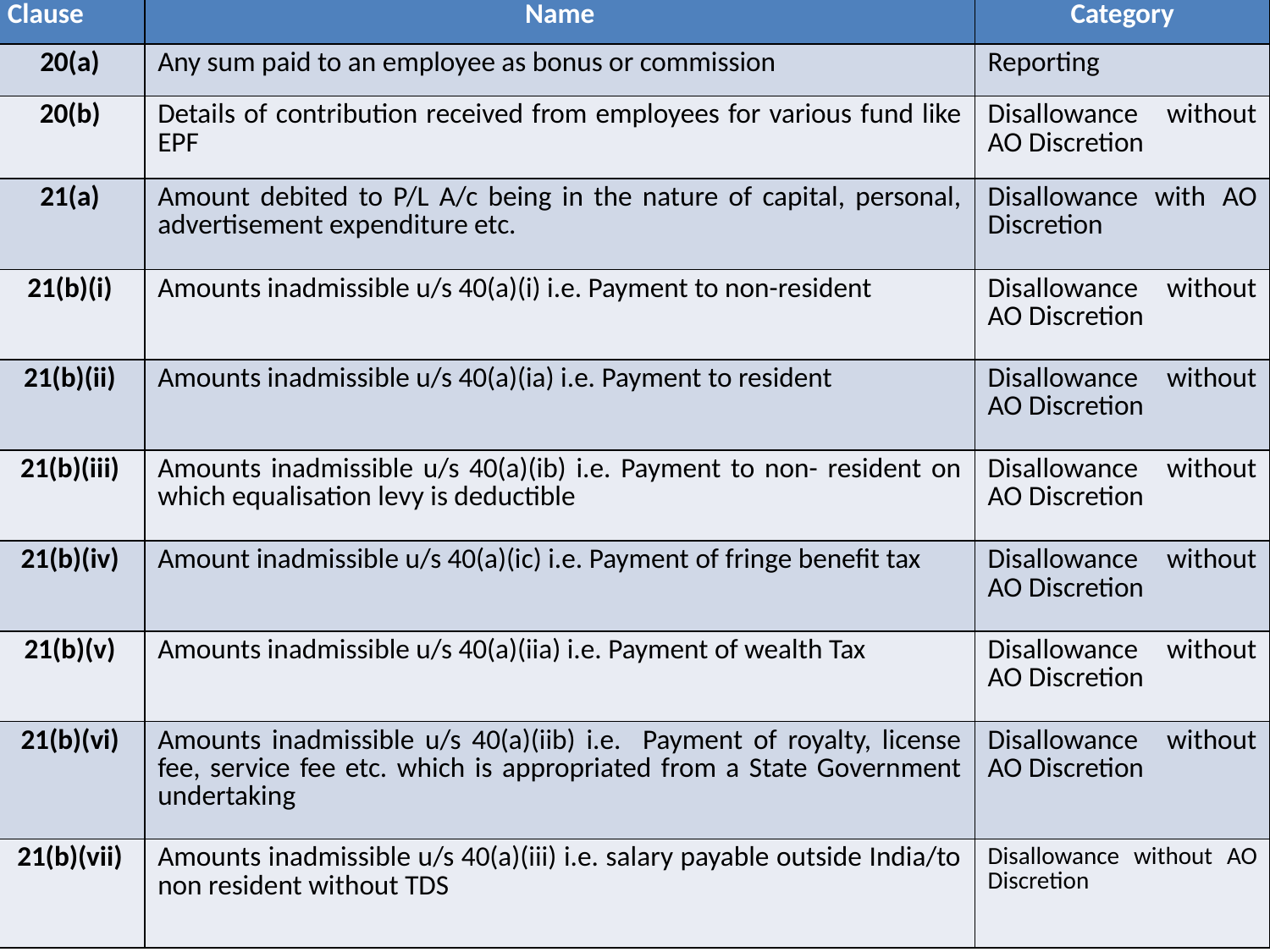

| Clause | Name | Category |
| --- | --- | --- |
| 20(a) | Any sum paid to an employee as bonus or commission | Reporting |
| 20(b) | Details of contribution received from employees for various fund like EPF | Disallowance without AO Discretion |
| 21(a) | Amount debited to P/L A/c being in the nature of capital, personal, advertisement expenditure etc. | Disallowance with AO Discretion |
| 21(b)(i) | Amounts inadmissible u/s 40(a)(i) i.e. Payment to non-resident | Disallowance without AO Discretion |
| 21(b)(ii) | Amounts inadmissible u/s 40(a)(ia) i.e. Payment to resident | Disallowance without AO Discretion |
| 21(b)(iii) | Amounts inadmissible u/s 40(a)(ib) i.e. Payment to non- resident on which equalisation levy is deductible | Disallowance without AO Discretion |
| 21(b)(iv) | Amount inadmissible u/s 40(a)(ic) i.e. Payment of fringe benefit tax | Disallowance without AO Discretion |
| 21(b)(v) | Amounts inadmissible u/s 40(a)(iia) i.e. Payment of wealth Tax | Disallowance without AO Discretion |
| 21(b)(vi) | Amounts inadmissible u/s 40(a)(iib) i.e. Payment of royalty, license fee, service fee etc. which is appropriated from a State Government undertaking | Disallowance without AO Discretion |
| 21(b)(vii) | Amounts inadmissible u/s 40(a)(iii) i.e. salary payable outside India/to non resident without TDS | Disallowance without AO Discretion |